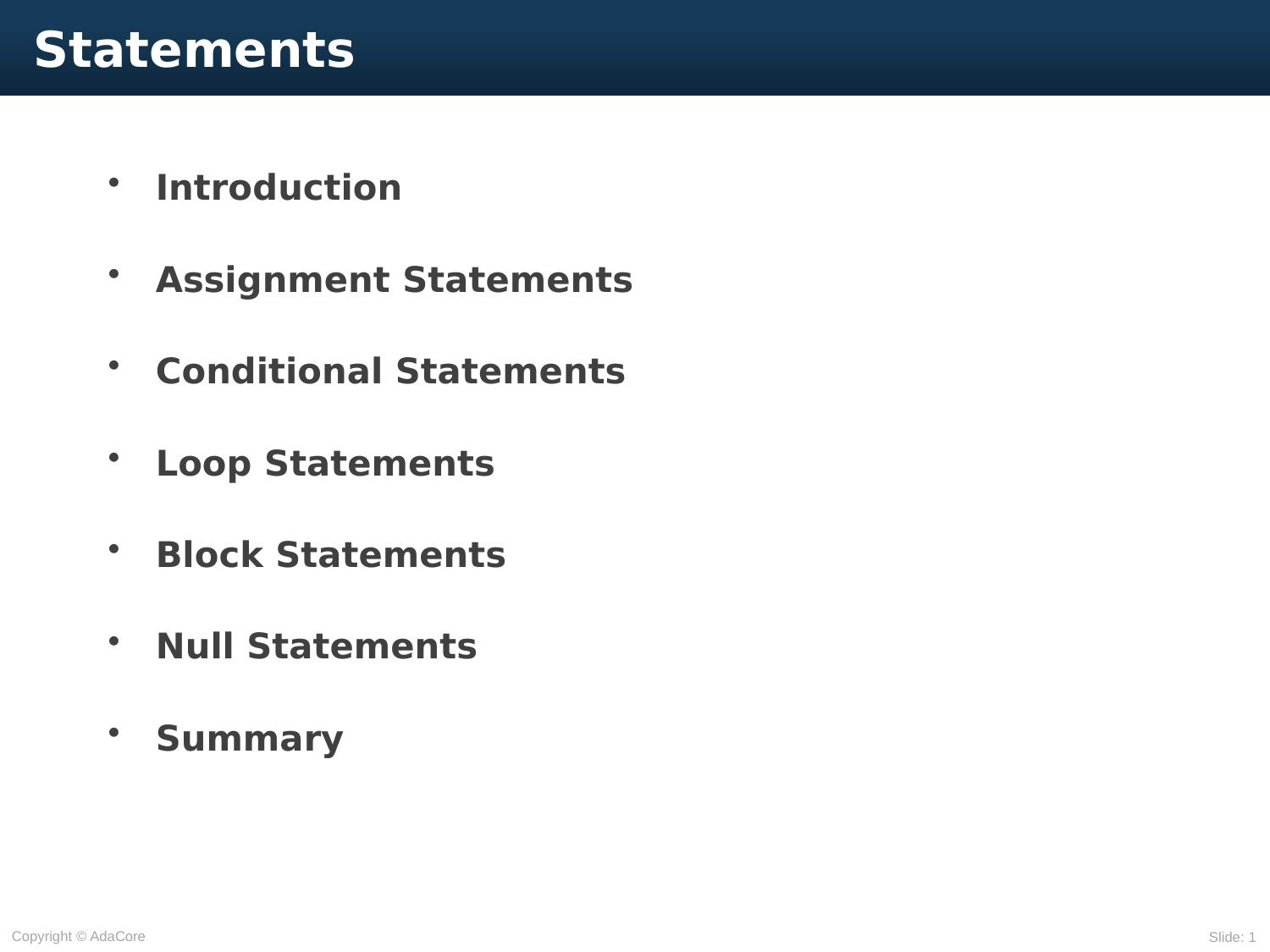

# Statements
Introduction
Assignment Statements
Conditional Statements
Loop Statements
Block Statements
Null Statements
Summary